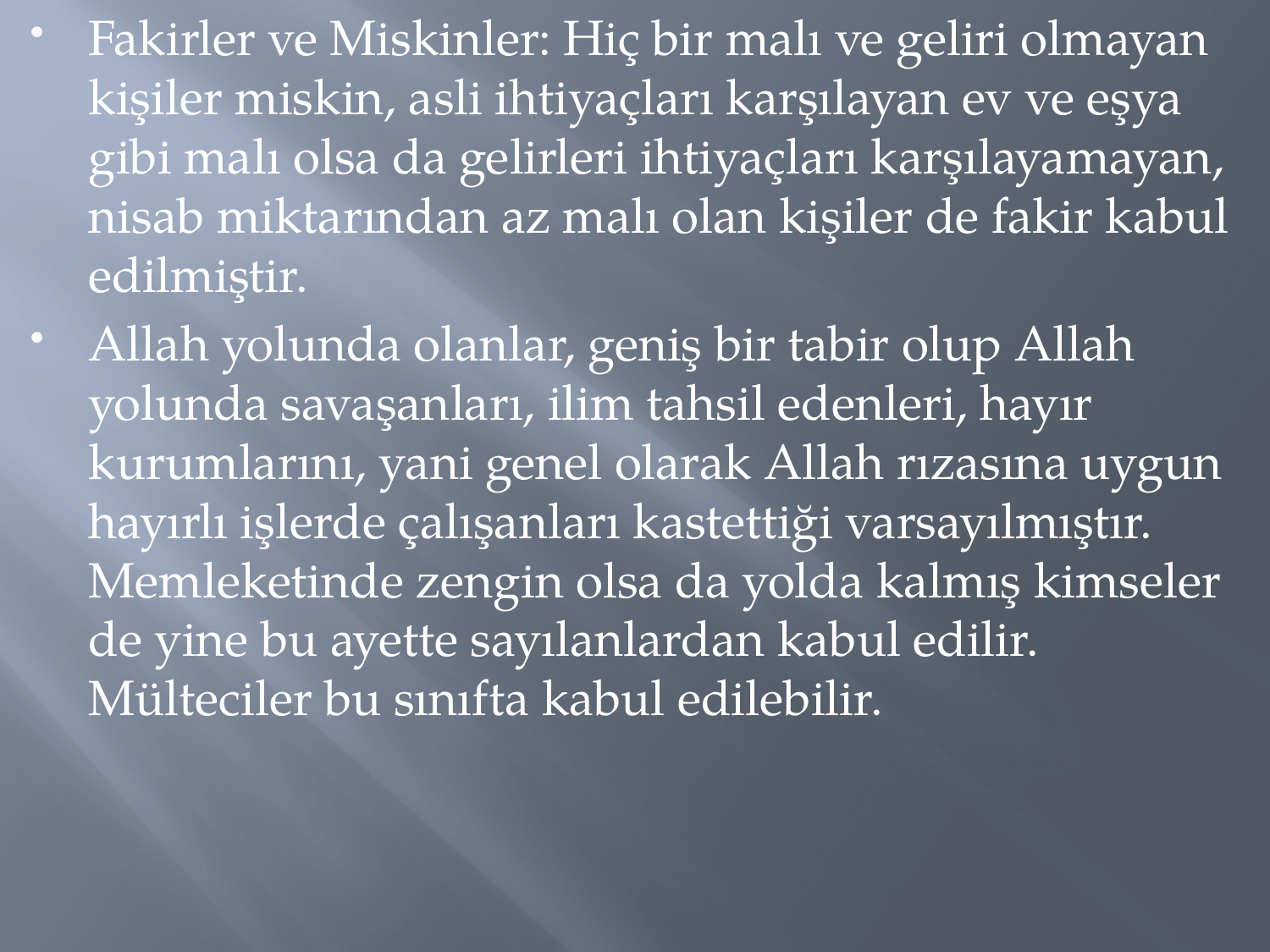

Fakirler ve Miskinler: Hiç bir malı ve geliri olmayan kişiler miskin, asli ihtiyaçları karşılayan ev ve eşya gibi malı olsa da gelirleri ihtiyaçları karşılayamayan, nisab miktarından az malı olan kişiler de fakir kabul edilmiştir.
Allah yolunda olanlar, geniş bir tabir olup Allah yolunda savaşanları, ilim tahsil edenleri, hayır kurumlarını, yani genel olarak Allah rızasına uygun hayırlı işlerde çalışanları kastettiği varsayılmıştır. Memleketinde zengin olsa da yolda kalmış kimseler de yine bu ayette sayılanlardan kabul edilir. Mülteciler bu sınıfta kabul edilebilir.